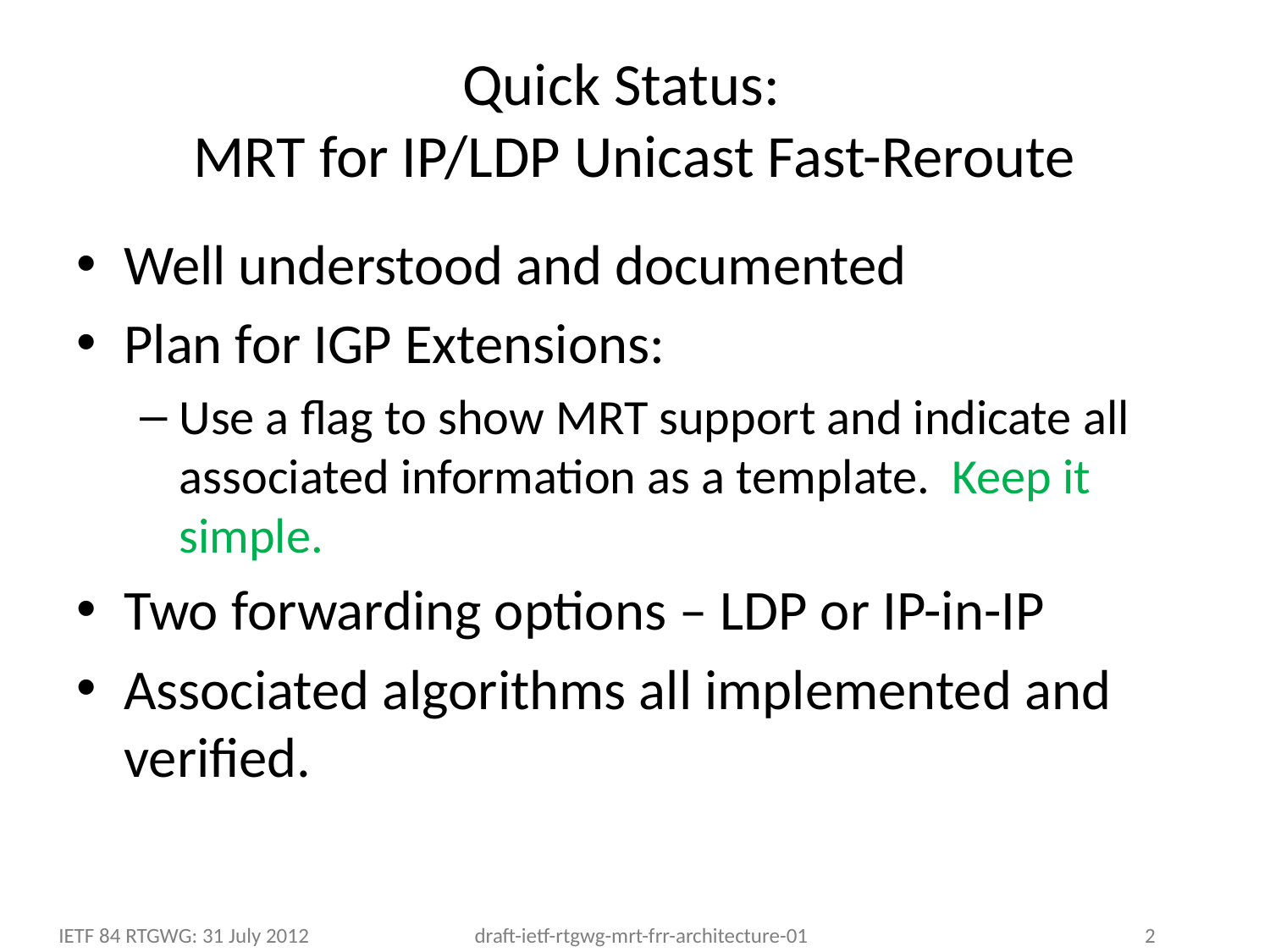

# Quick Status: MRT for IP/LDP Unicast Fast-Reroute
Well understood and documented
Plan for IGP Extensions:
Use a flag to show MRT support and indicate all associated information as a template.  Keep it simple.
Two forwarding options – LDP or IP-in-IP
Associated algorithms all implemented and verified.